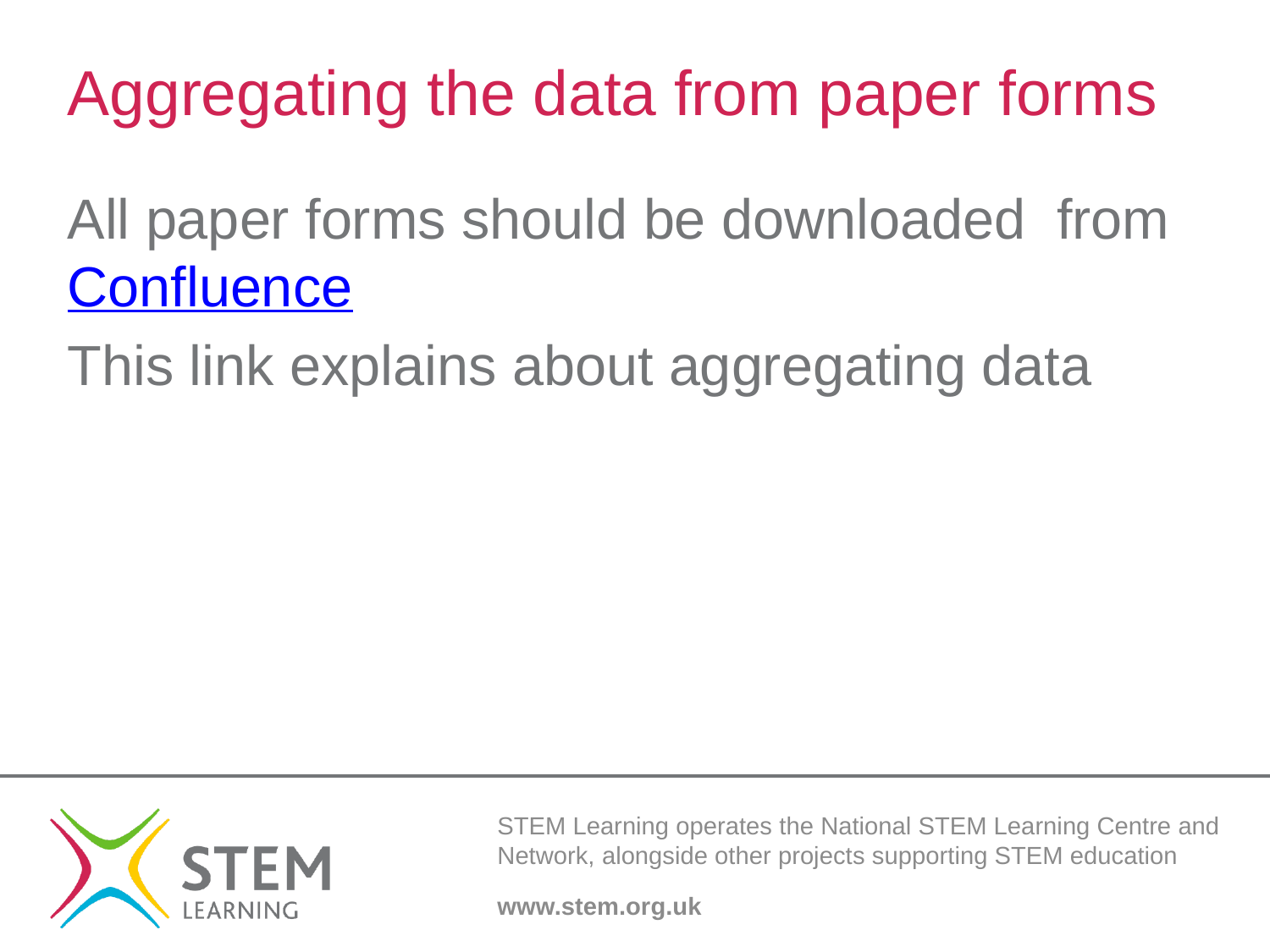

# Aggregating the data from paper forms
All paper forms should be downloaded  from Confluence
This link explains about aggregating data